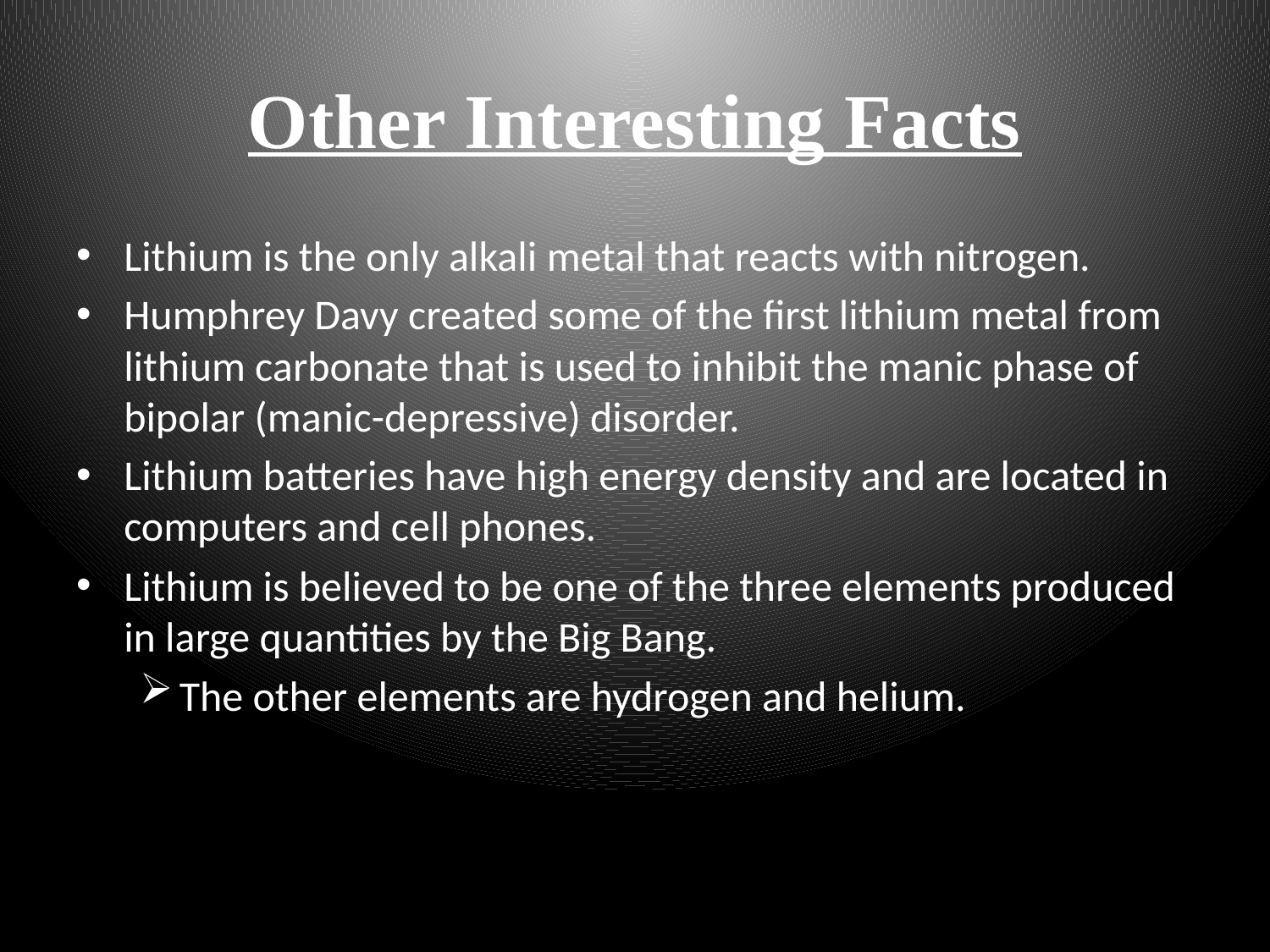

# Other Interesting Facts
Lithium is the only alkali metal that reacts with nitrogen.
Humphrey Davy created some of the first lithium metal from lithium carbonate that is used to inhibit the manic phase of bipolar (manic-depressive) disorder.
Lithium batteries have high energy density and are located in computers and cell phones.
Lithium is believed to be one of the three elements produced in large quantities by the Big Bang.
The other elements are hydrogen and helium.